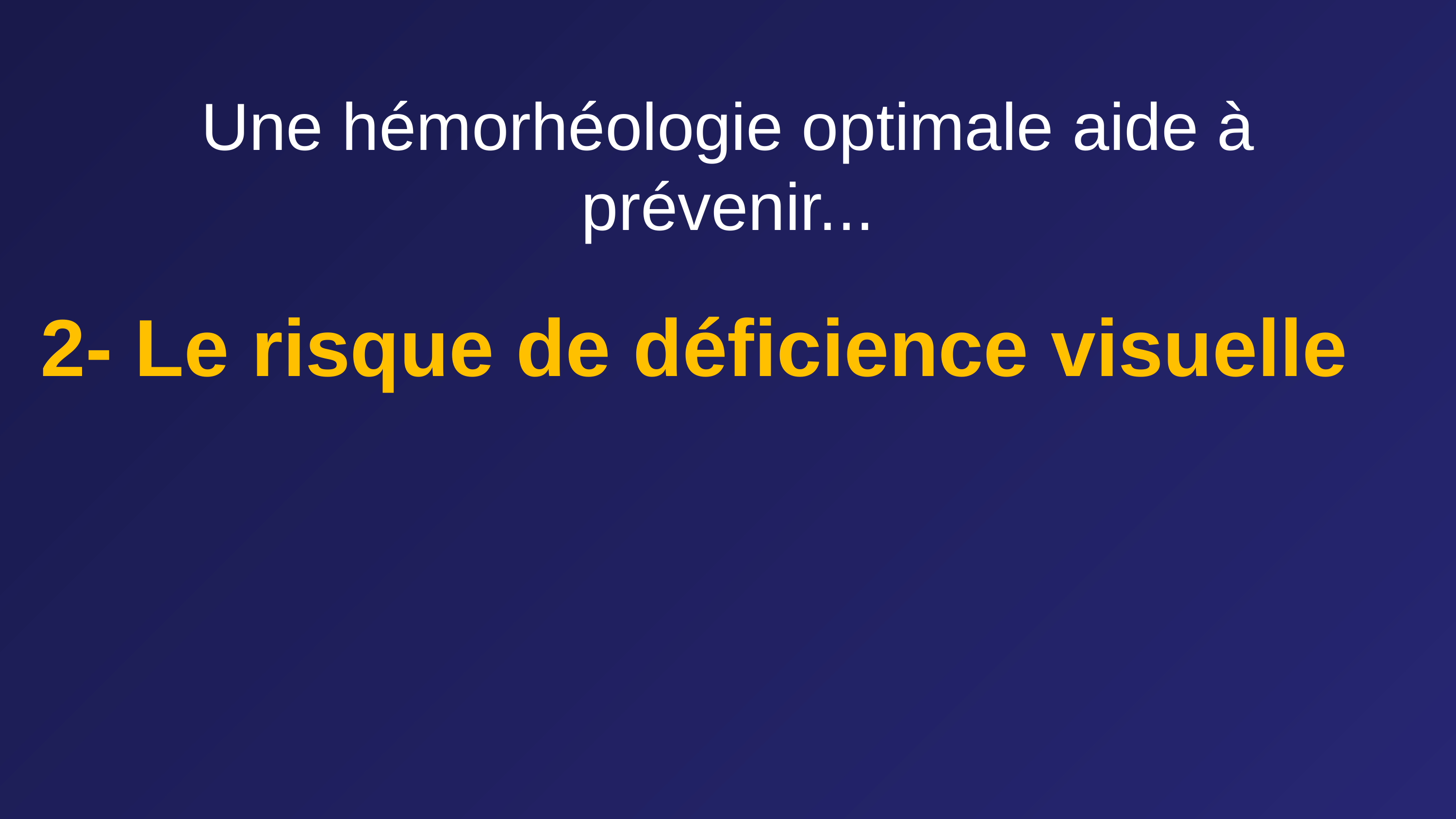

# Une hémorhéologie optimale aide à prévenir...
2- Le risque de déficience visuelle